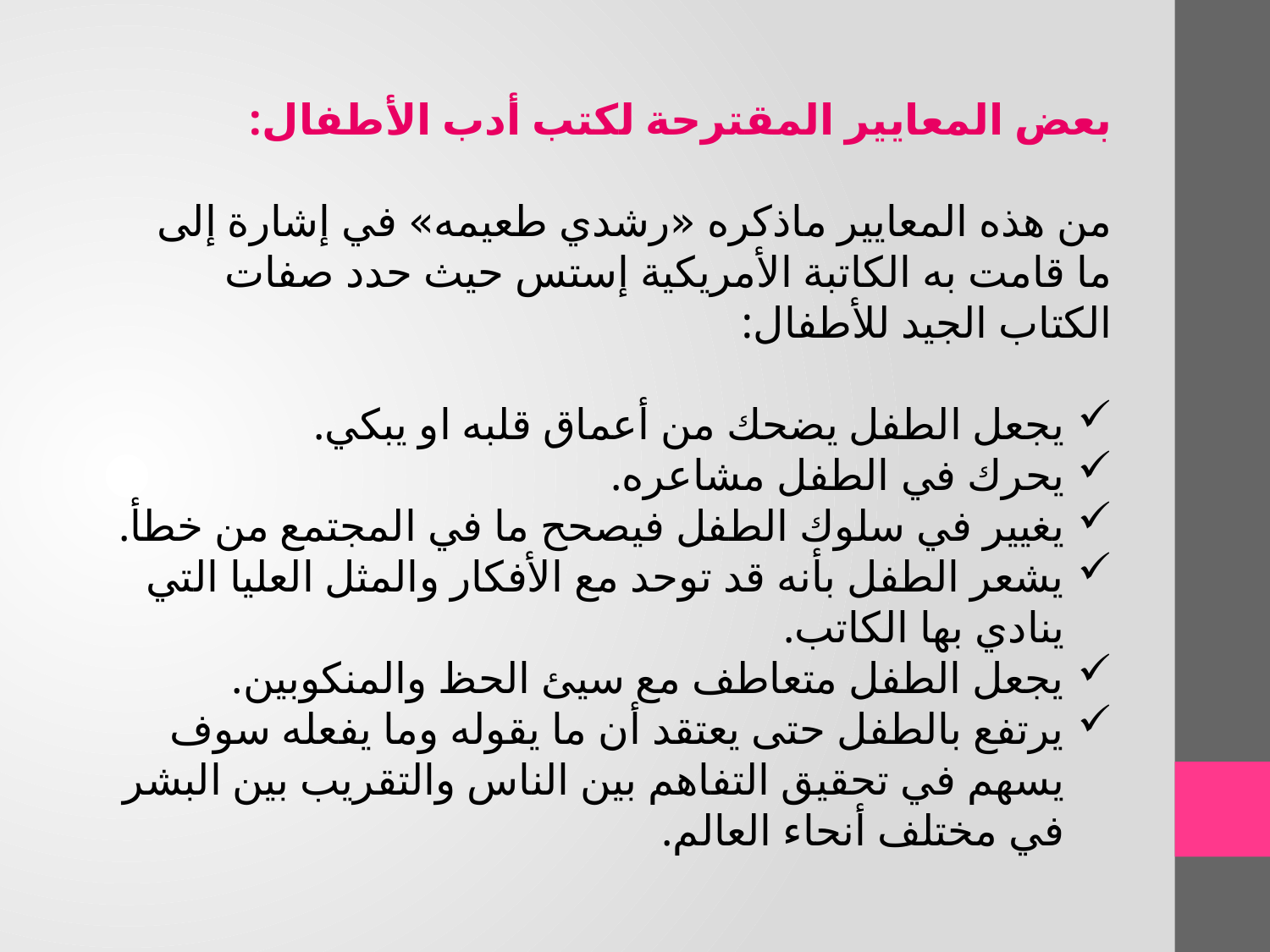

بعض المعايير المقترحة لكتب أدب الأطفال:

من هذه المعايير ماذكره «رشدي طعيمه» في إشارة إلى ما قامت به الكاتبة الأمريكية إستس حيث حدد صفات الكتاب الجيد للأطفال:

يجعل الطفل يضحك من أعماق قلبه او يبكي.
يحرك في الطفل مشاعره.
يغيير في سلوك الطفل فيصحح ما في المجتمع من خطأ.
يشعر الطفل بأنه قد توحد مع الأفكار والمثل العليا التي ينادي بها الكاتب.
يجعل الطفل متعاطف مع سيئ الحظ والمنكوبين.
يرتفع بالطفل حتى يعتقد أن ما يقوله وما يفعله سوف يسهم في تحقيق التفاهم بين الناس والتقريب بين البشر في مختلف أنحاء العالم.